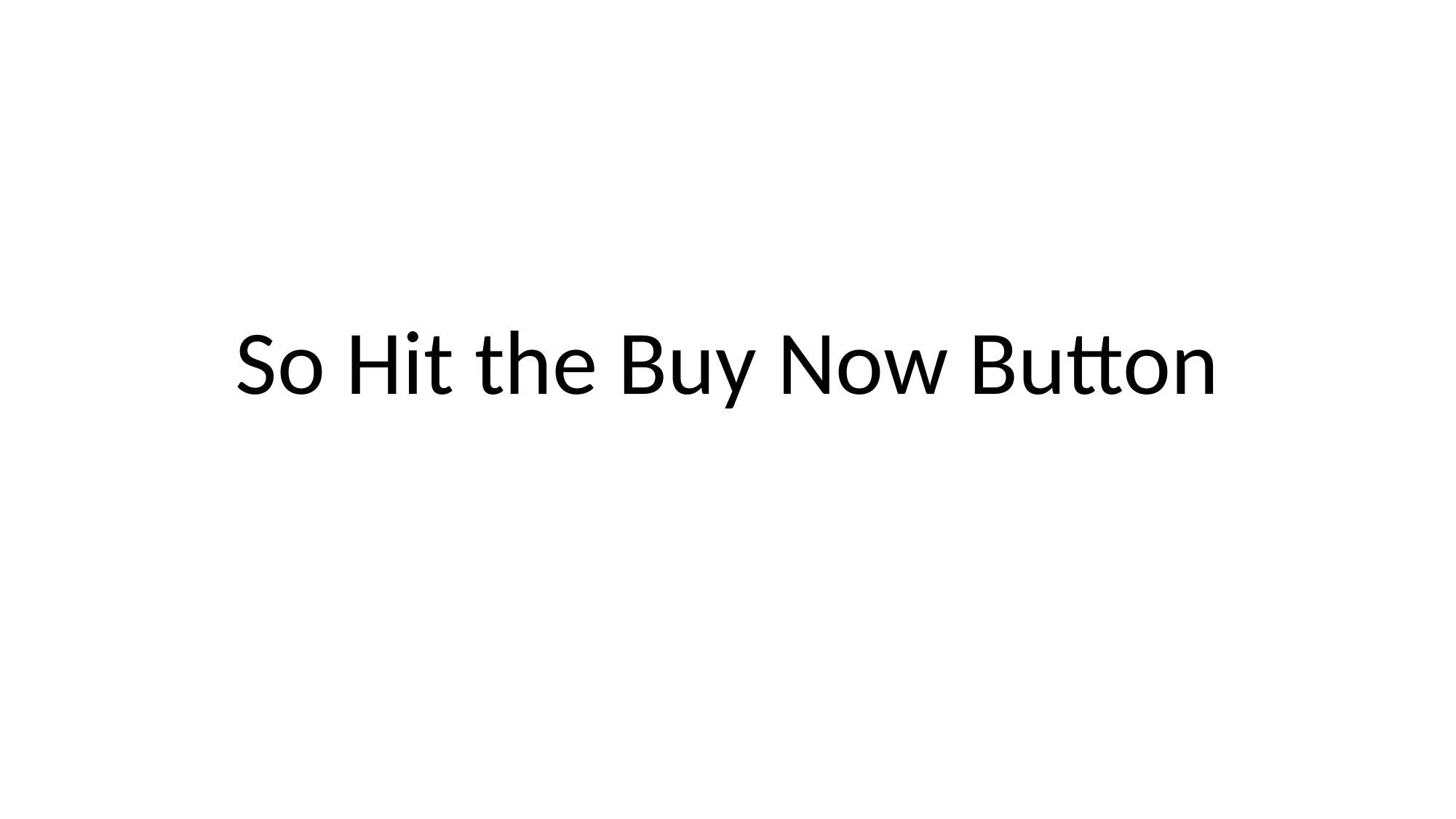

# So Hit the Buy Now Button